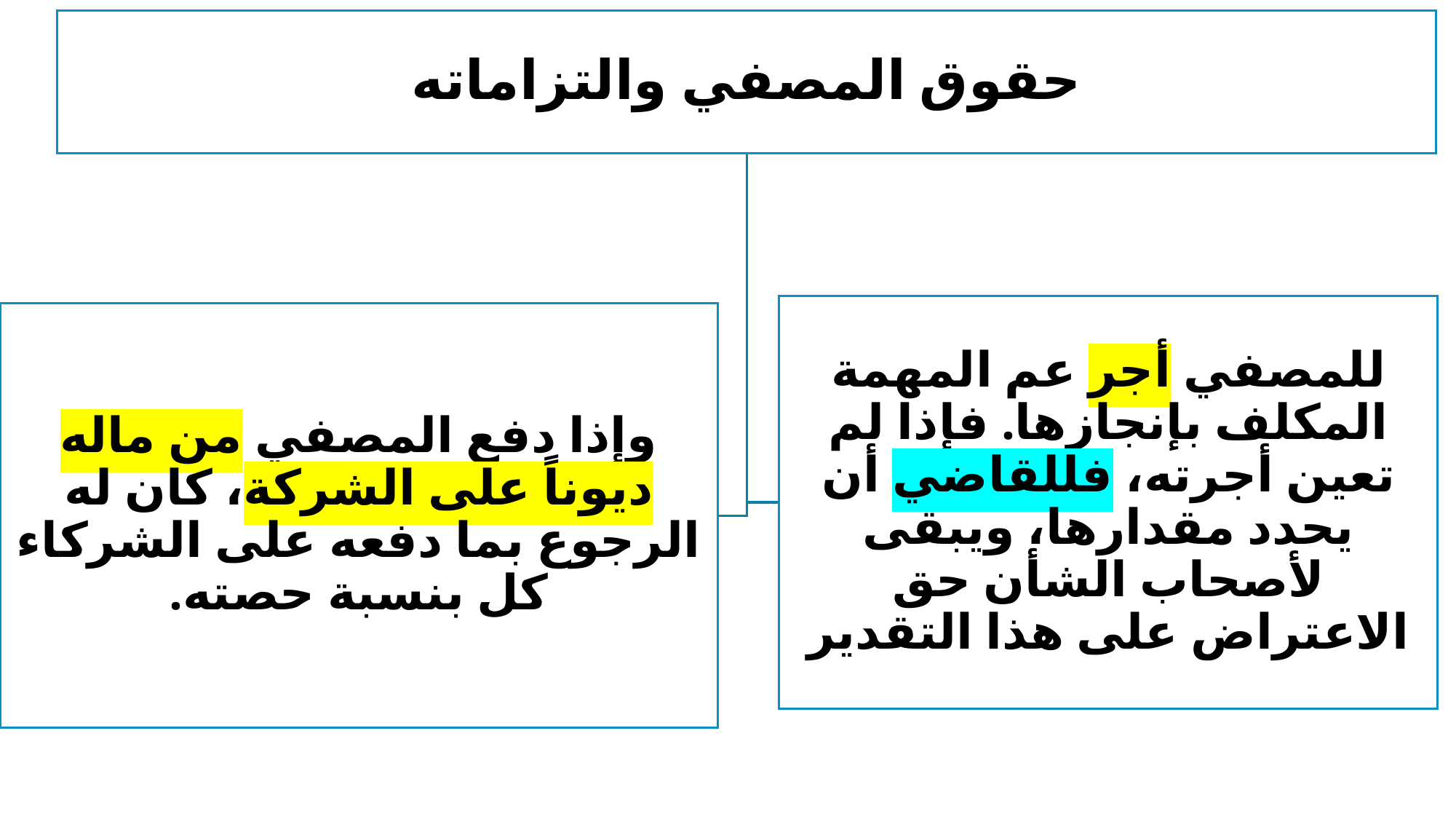

حقوق المصفي والتزاماته
وإذا دفع المصفي من ماله ديوناً على الشركة، كان له الرجوع بما دفعه على الشركاء كل بنسبة حصته.
للمصفي أجر عم المهمة المكلف بإنجازها. فإذا لم تعين أجرته، فللقاضي أن يحدد مقدارها، ويبقى لأصحاب الشأن حق الاعتراض على هذا التقدير